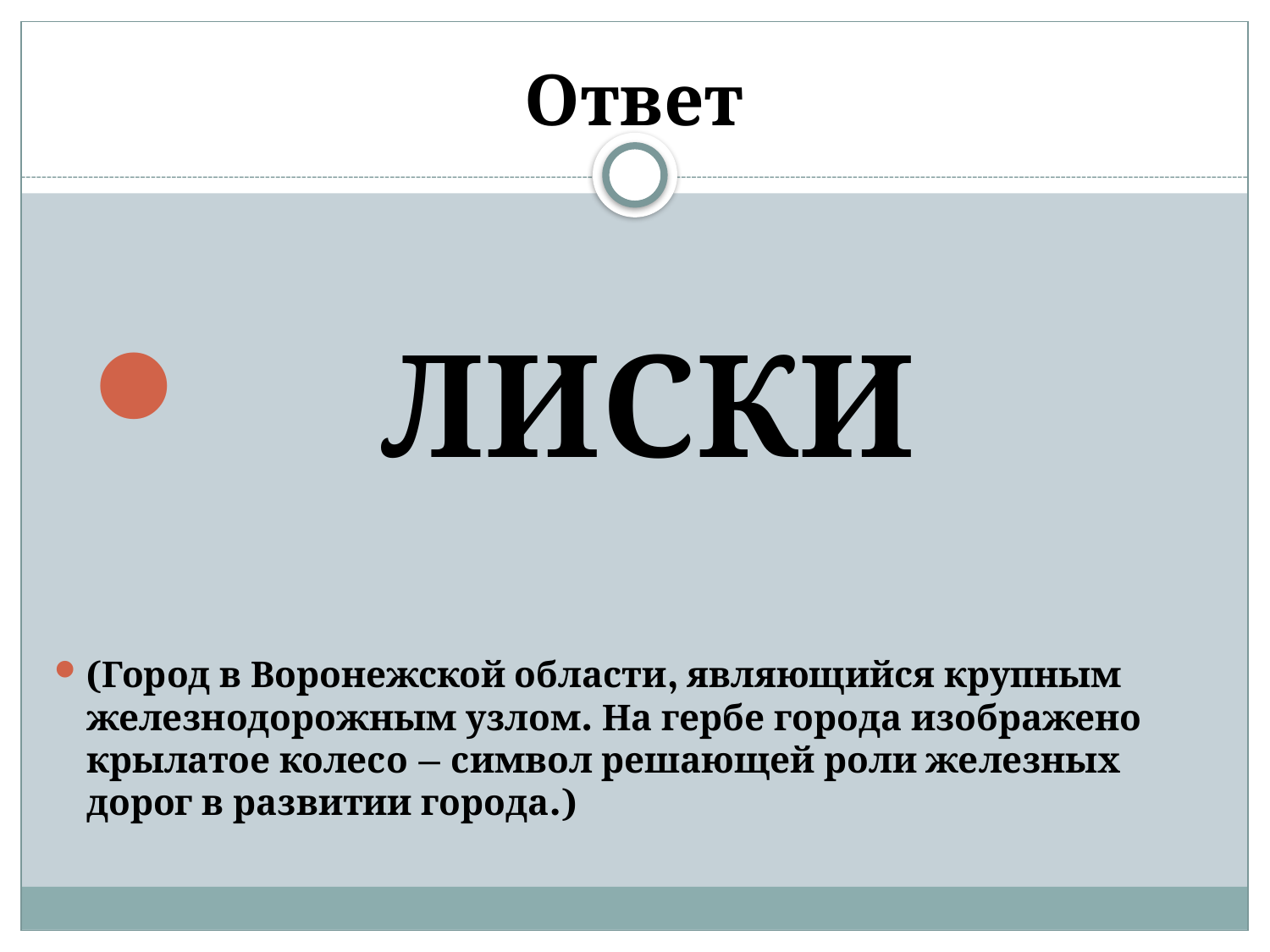

# Ответ

ЛИСКИ

(Город в Воронежской области, являющийся крупным железнодорожным узлом. На гербе города изображено крылатое колесо – символ решающей роли железных дорог в развитии города.)